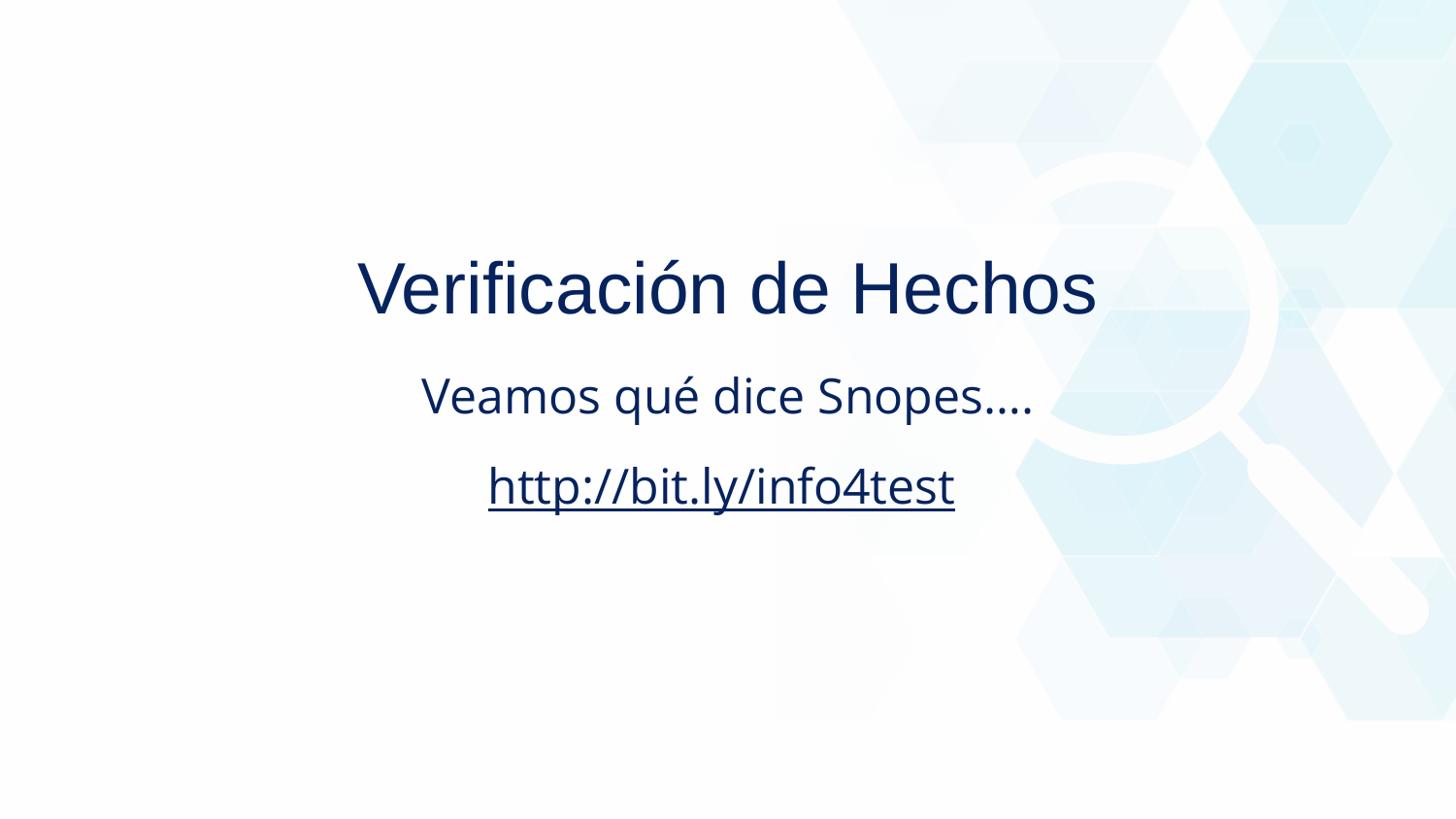

Verificación de Hechos

Veamos qué dice Snopes….
http://bit.ly/info4test